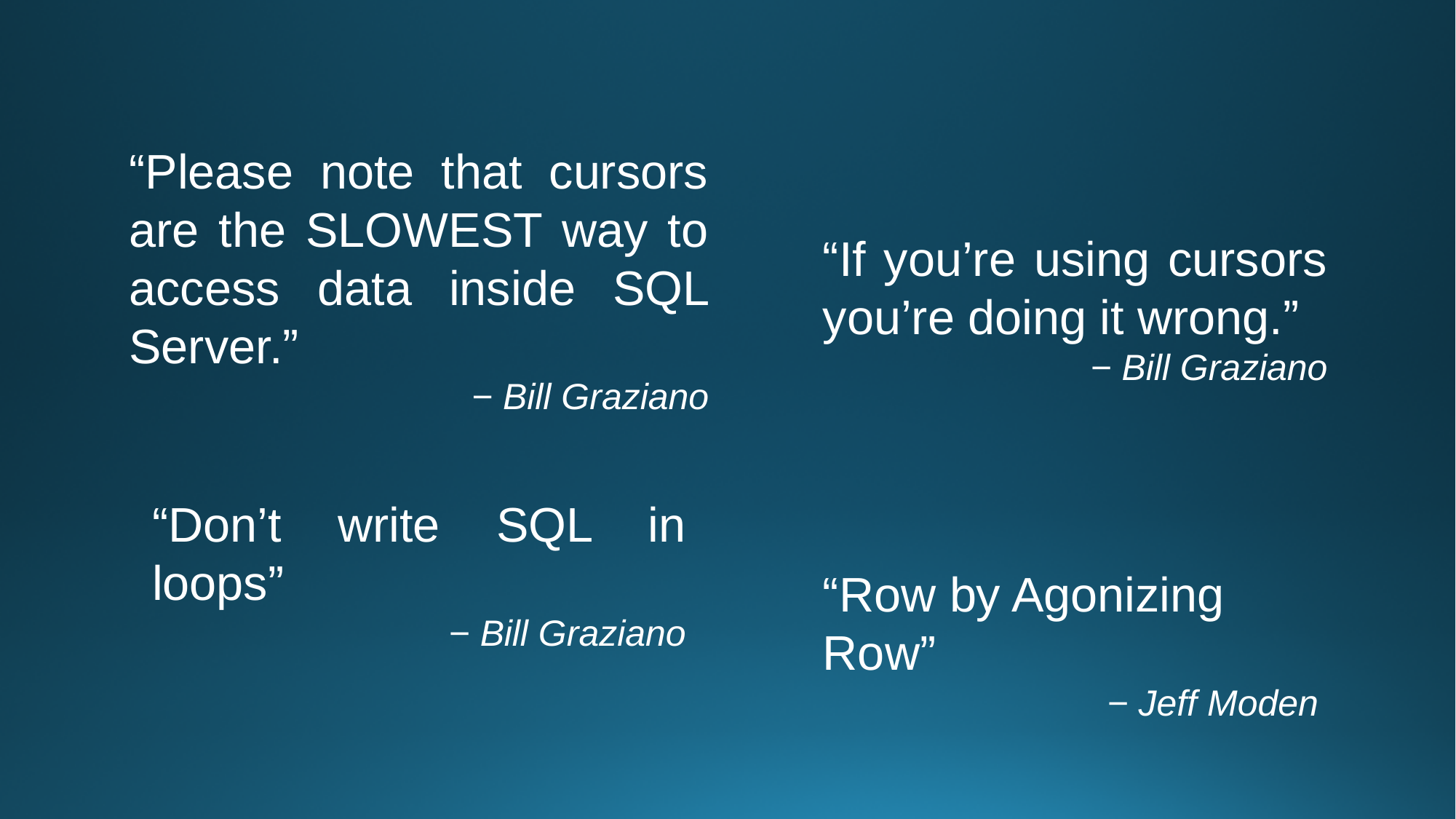

“Please note that cursors are the SLOWEST way to access data inside SQL Server.”
− Bill Graziano
“If you’re using cursors you’re doing it wrong.”
− Bill Graziano
“Don’t write SQL in loops”
− Bill Graziano
“Row by Agonizing Row”
− Jeff Moden